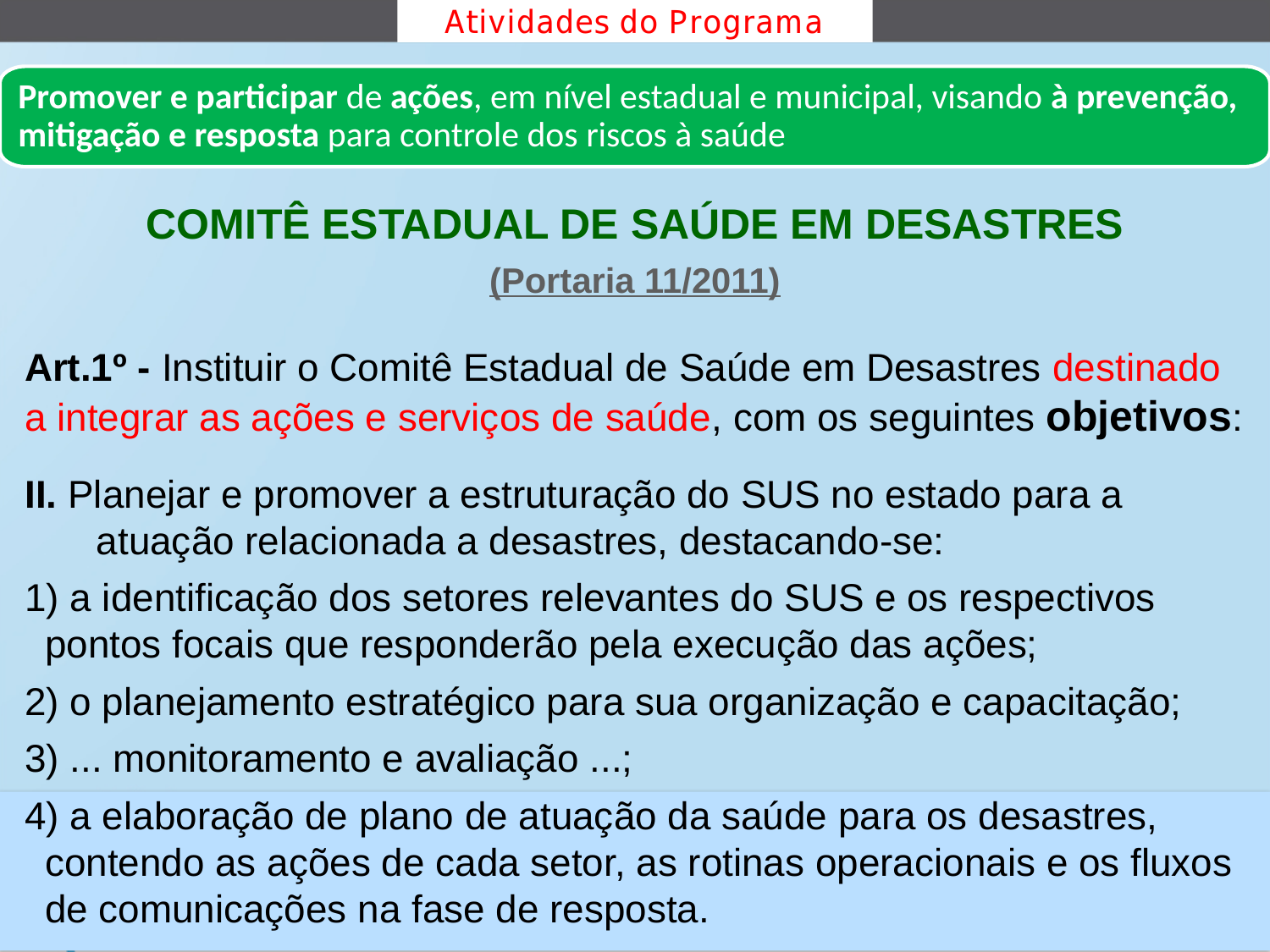

Atividades do Programa
Promover e participar de ações, em nível estadual e municipal, visando à prevenção, mitigação e resposta para controle dos riscos à saúde

COMITÊ ESTADUAL DE SAÚDE EM DESASTRES
(Portaria 11/2011)

Art.1º - Instituir o Comitê Estadual de Saúde em Desastres destinado a integrar as ações e serviços de saúde, com os seguintes objetivos:

II. Planejar e promover a estruturação do SUS no estado para a atuação relacionada a desastres, destacando-se:
1) a identificação dos setores relevantes do SUS e os respectivos pontos focais que responderão pela execução das ações;
2) o planejamento estratégico para sua organização e capacitação;
3) ... monitoramento e avaliação ...;
4) a elaboração de plano de atuação da saúde para os desastres, contendo as ações de cada setor, as rotinas operacionais e os fluxos de comunicações na fase de resposta.